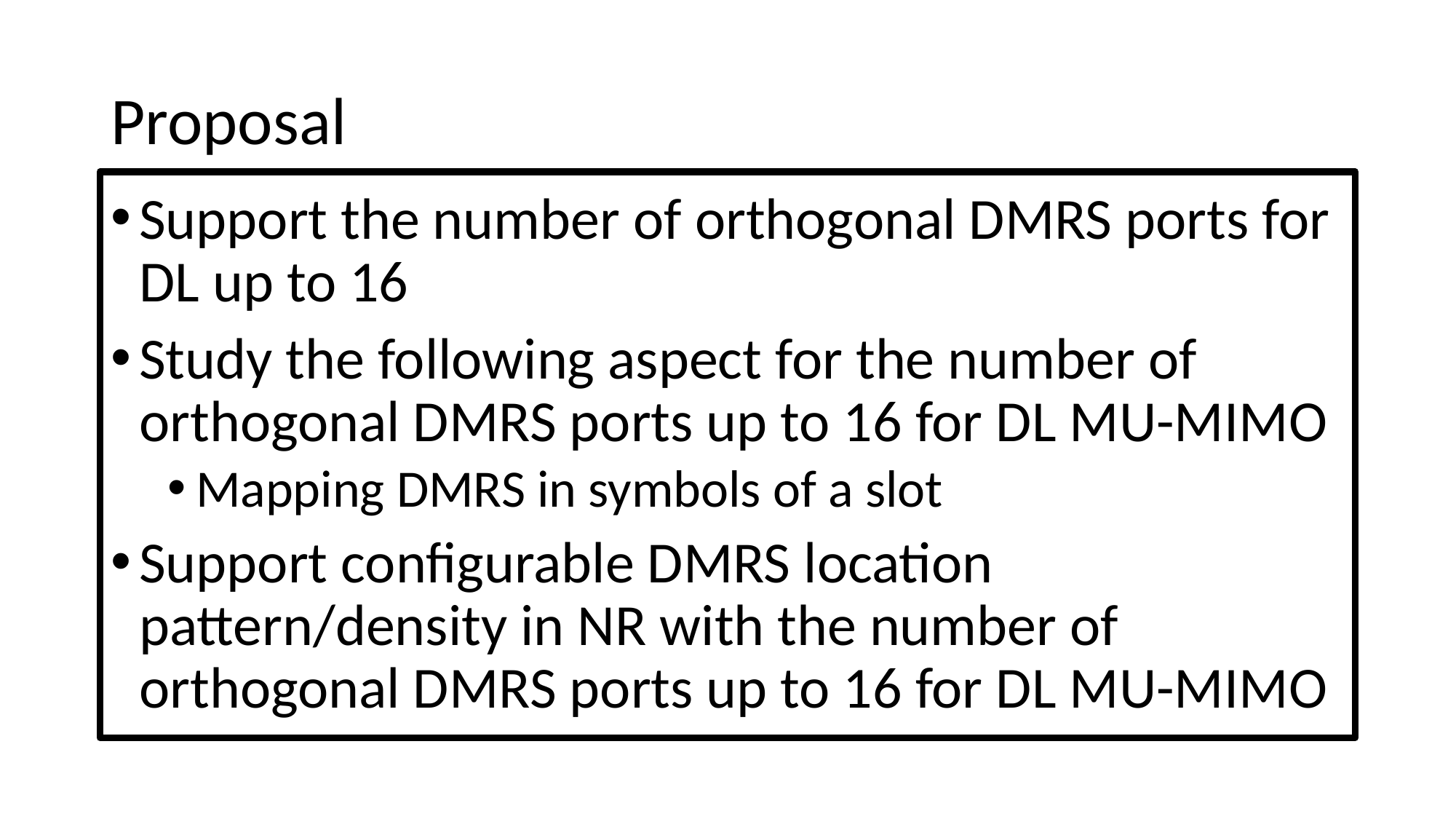

# Proposal
Support the number of orthogonal DMRS ports for DL up to 16
Study the following aspect for the number of orthogonal DMRS ports up to 16 for DL MU-MIMO
Mapping DMRS in symbols of a slot
Support configurable DMRS location pattern/density in NR with the number of orthogonal DMRS ports up to 16 for DL MU-MIMO